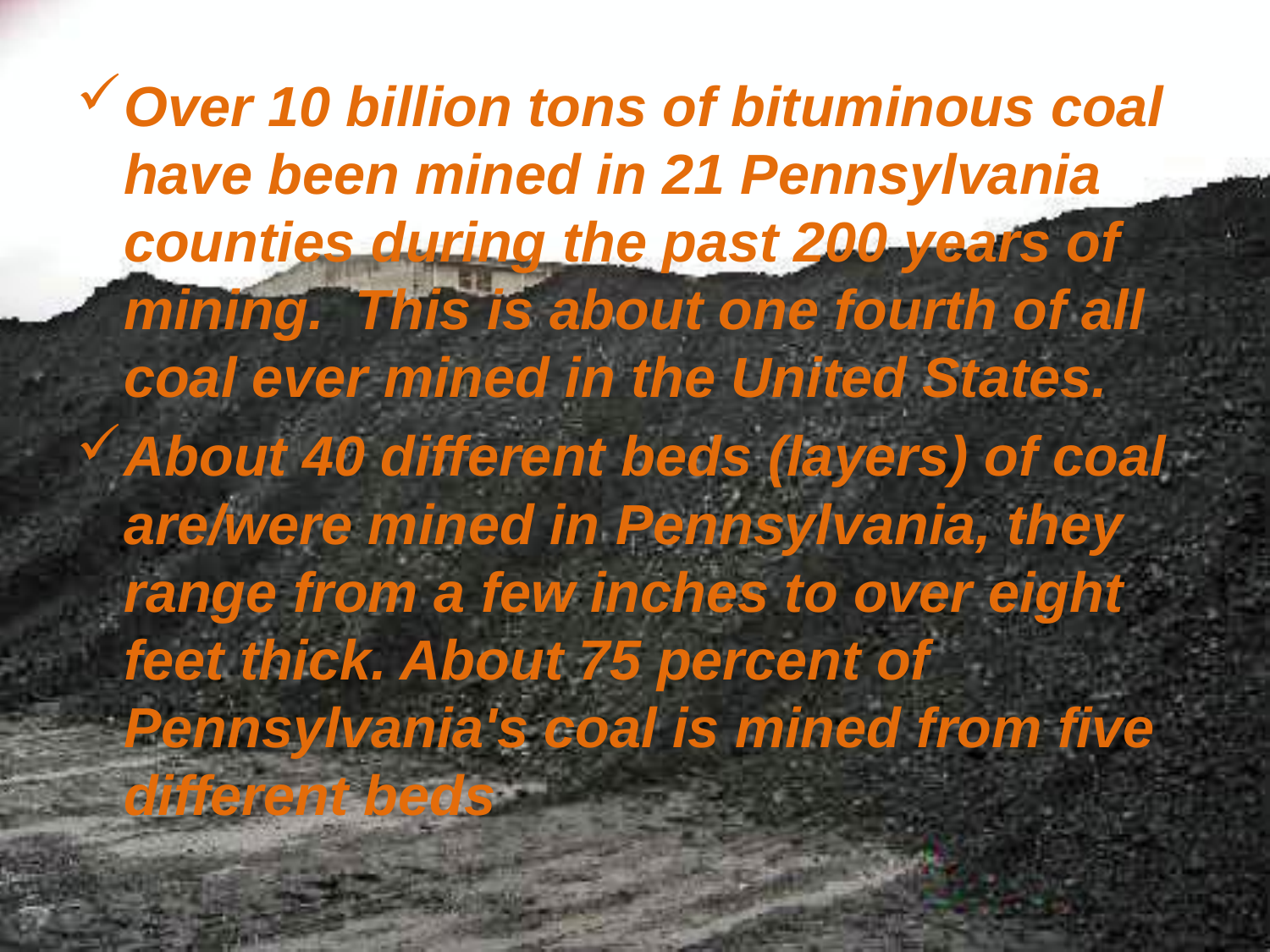

#
Over 10 billion tons of bituminous coal have been mined in 21 Pennsylvania counties during the past 200 years of mining.  This is about one fourth of all coal ever mined in the United States.
About 40 different beds (layers) of coal are/were mined in Pennsylvania, they range from a few inches to over eight feet thick. About 75 percent of Pennsylvania's coal is mined from five different beds